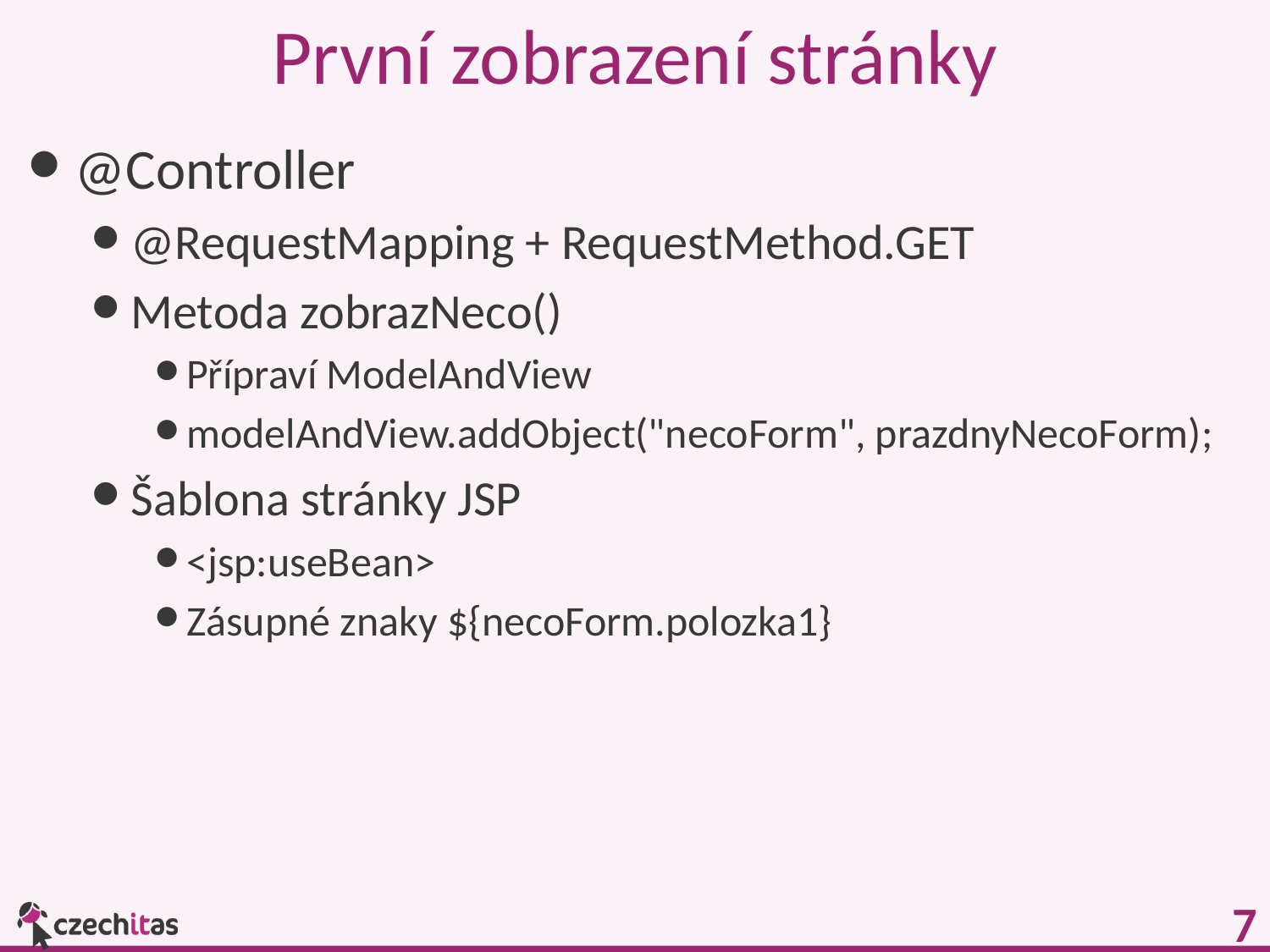

# První zobrazení stránky
@Controller
@RequestMapping + RequestMethod.GET
Metoda zobrazNeco()
Přípraví ModelAndView
modelAndView.addObject("necoForm", prazdnyNecoForm);
Šablona stránky JSP
<jsp:useBean>
Zásupné znaky ${necoForm.polozka1}
7